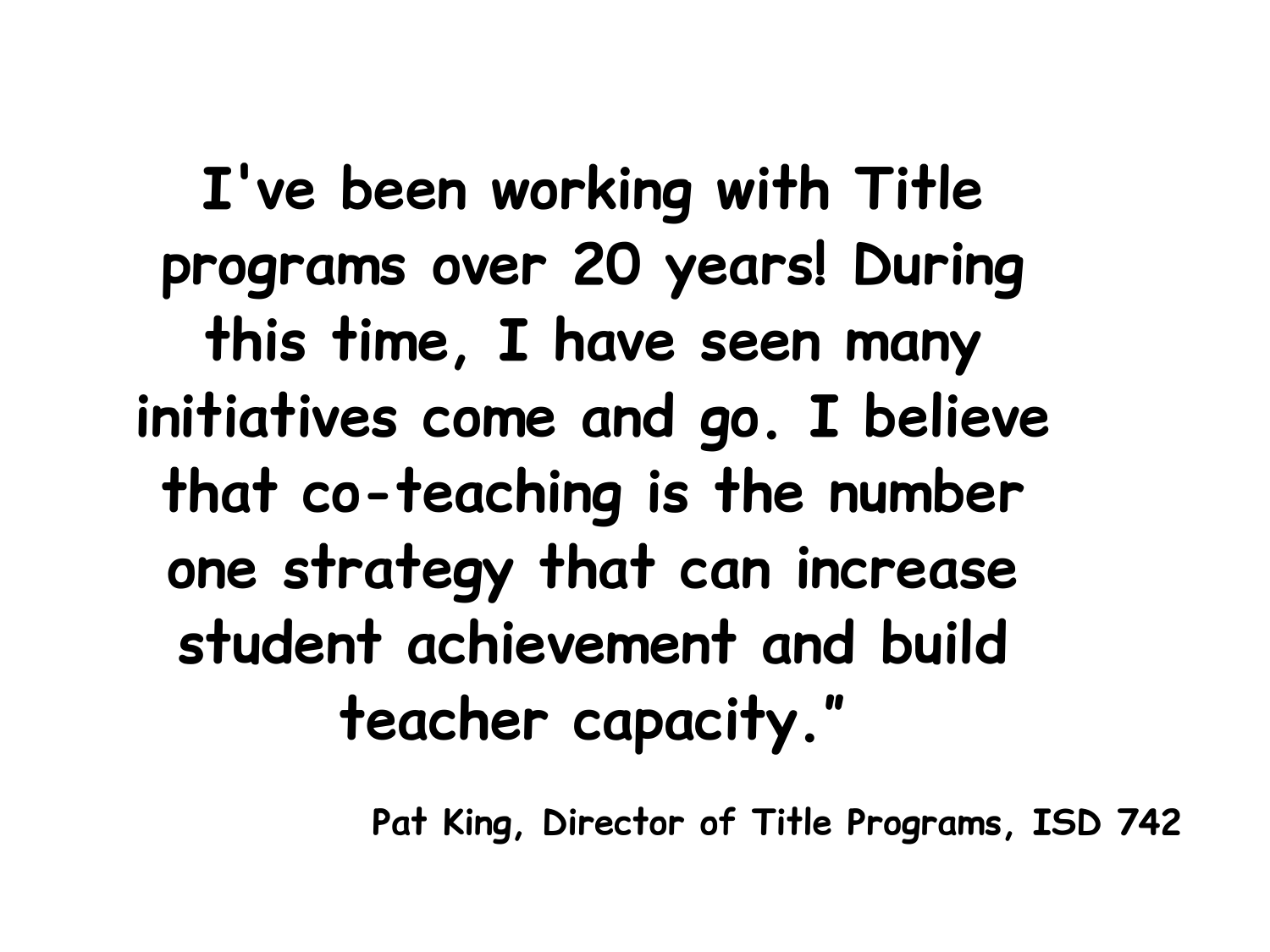

I've been working with Title programs over 20 years! During this time, I have seen many initiatives come and go. I believe that co-teaching is the number one strategy that can increase student achievement and build teacher capacity.”
Pat King, Director of Title Programs, ISD 742